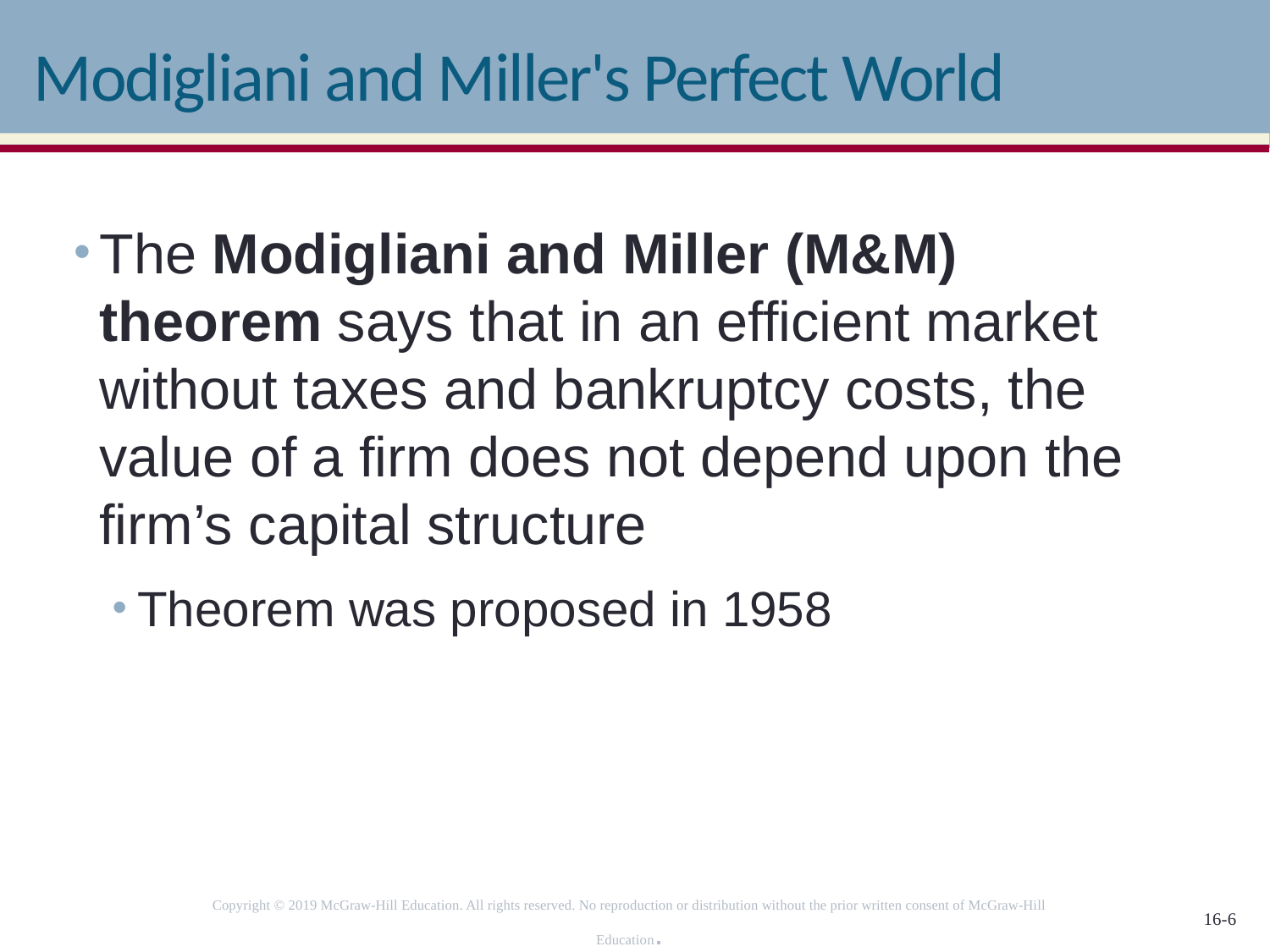

# Modigliani and Miller's Perfect World
The Modigliani and Miller (M&M) theorem says that in an efficient market without taxes and bankruptcy costs, the value of a firm does not depend upon the firm’s capital structure
Theorem was proposed in 1958
Copyright © 2019 McGraw-Hill Education. All rights reserved. No reproduction or distribution without the prior written consent of McGraw-Hill Education.